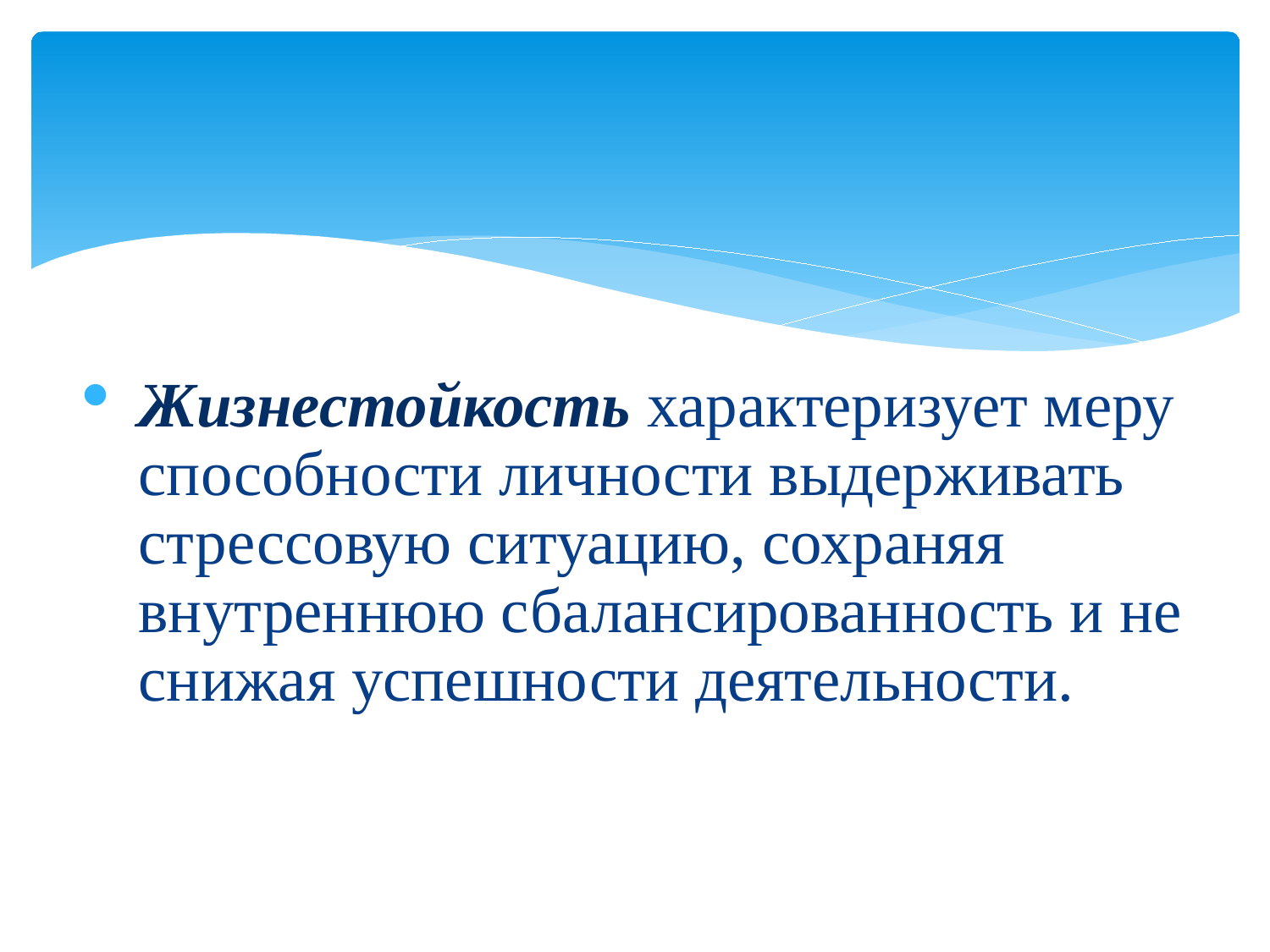

Жизнестойкость характеризует меру способности личности выдерживать стрессовую ситуацию, сохраняя внутреннюю сбалансированность и не снижая успешности деятельности.